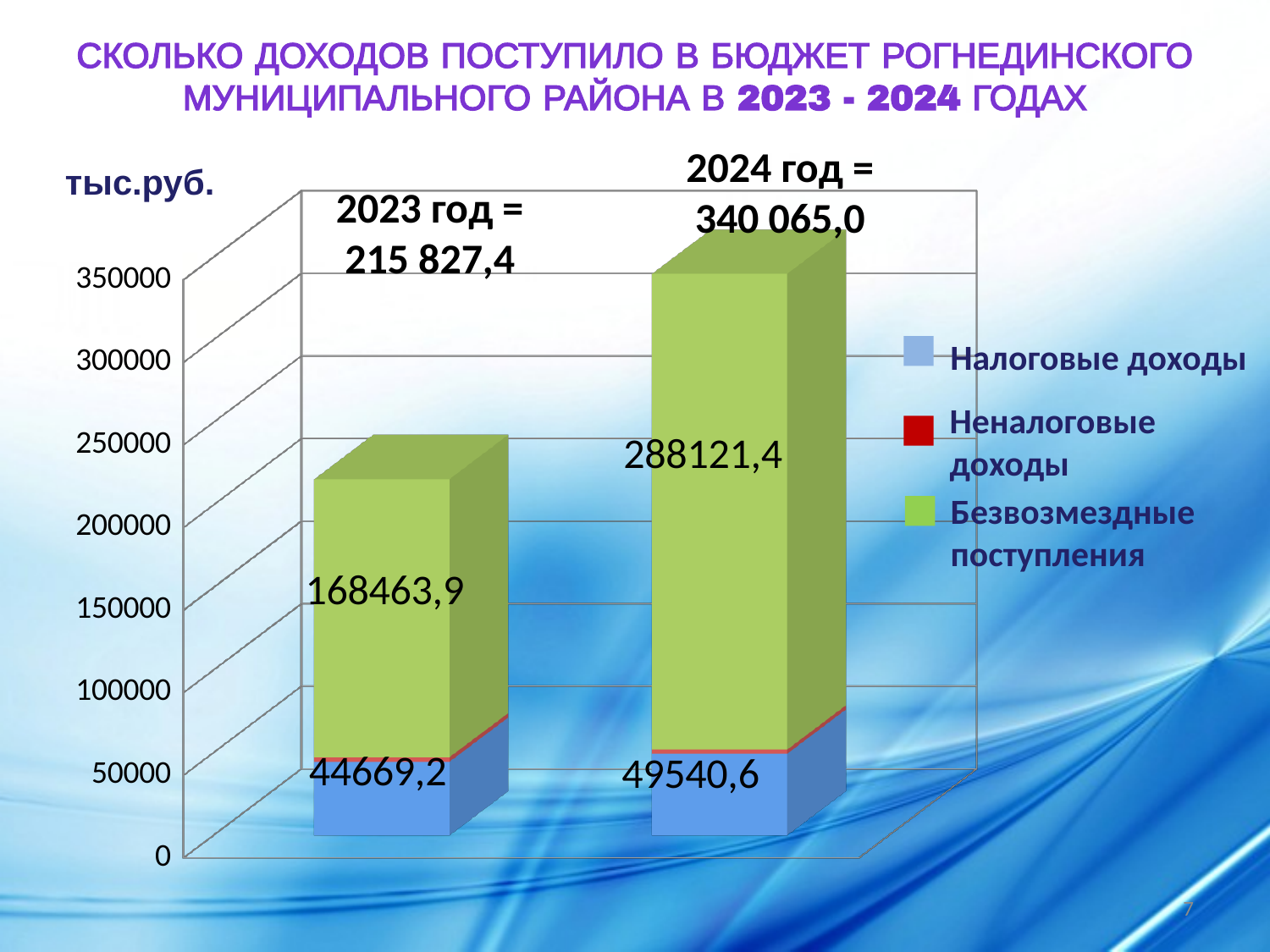

Сколько доходов поступило в бюджет Рогнединского муниципального района в 2023 - 2024 годах
тыс.руб.
2024 год = 340 065,0

[unsupported chart]

2023 год = 215 827,4
Налоговые доходы

Неналоговые доходы

Безвозмездные поступления

7